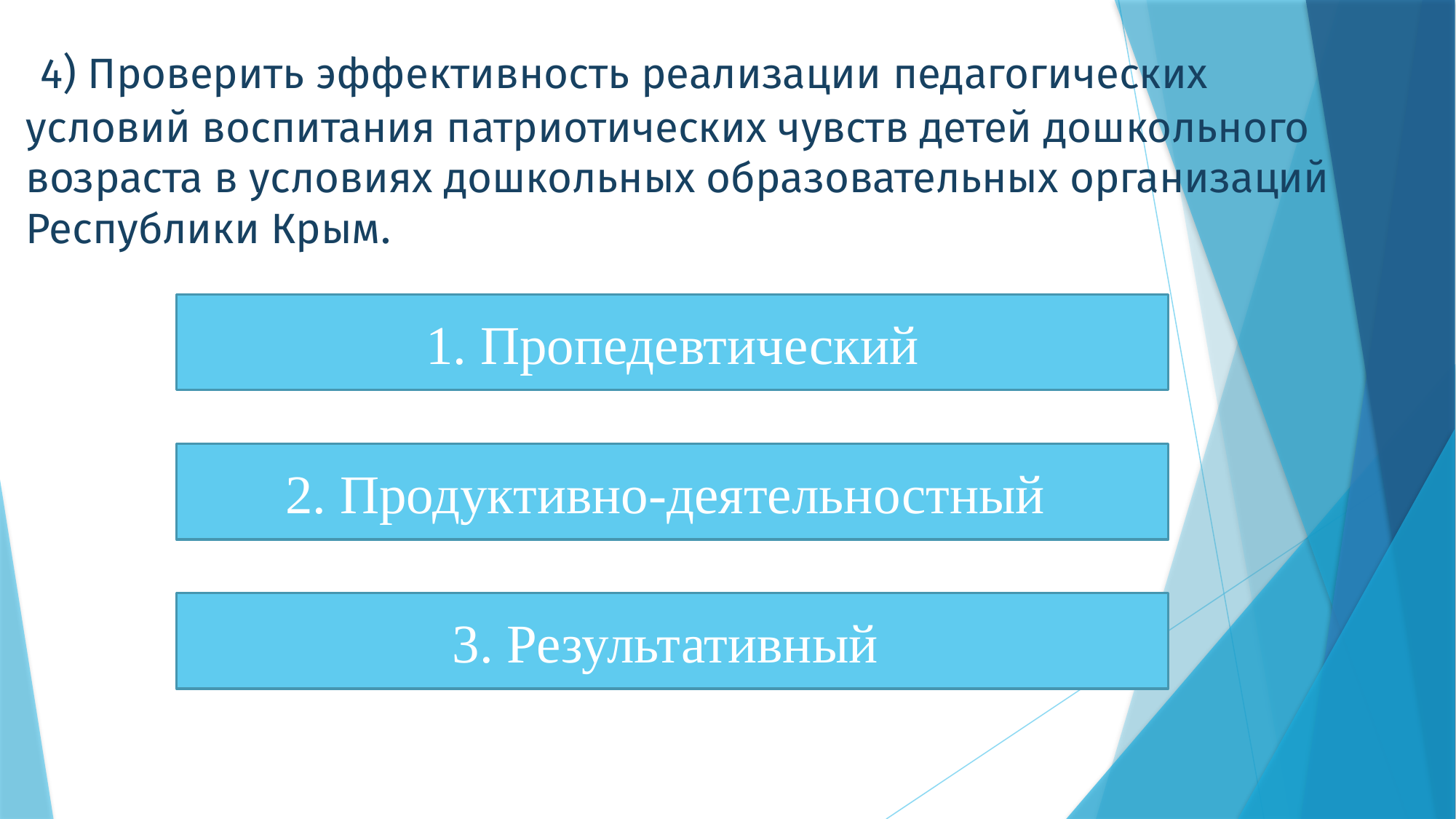

# 4) Проверить эффективность реализации педагогических условий воспитания патриотических чувств детей дошкольного возраста в условиях дошкольных образовательных организаций Республики Крым.
1. Пропедевтический
2. Продуктивно-деятельностный
3. Результативный